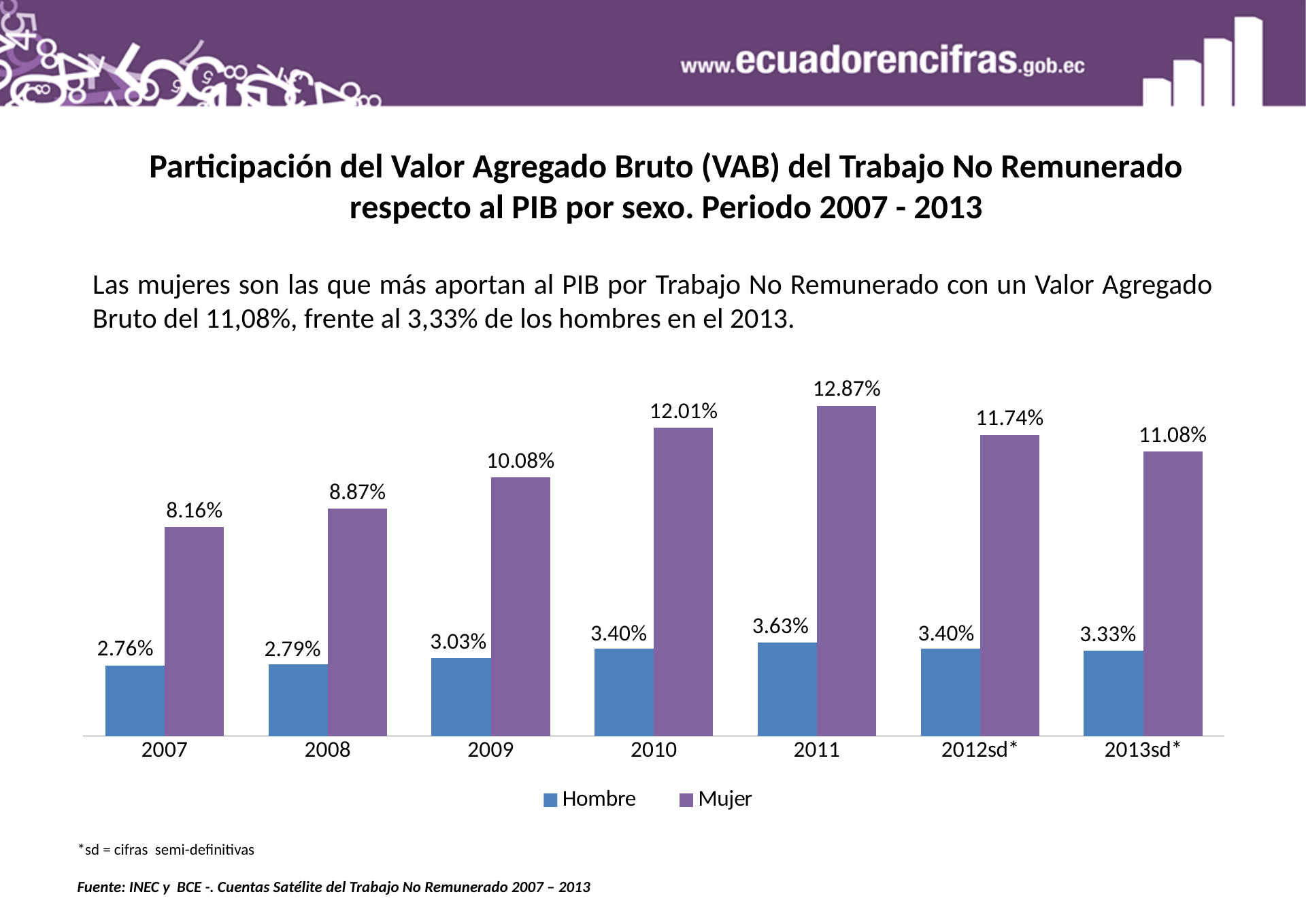

Participación del Valor Agregado Bruto (VAB) del Trabajo No Remunerado respecto al PIB por sexo. Periodo 2007 - 2013
Las mujeres son las que más aportan al PIB por Trabajo No Remunerado con un Valor Agregado Bruto del 11,08%, frente al 3,33% de los hombres en el 2013.

### Chart

| Category | Hombre | Mujer |
|---|---|---|
| 2007 | 0.027575402864547502 | 0.081579716755741 |
| 2008 | 0.0278962515119376 | 0.08869509858185298 |
| 2009 | 0.0302948738418168 | 0.1007962515998561 |
| 2010 | 0.03402966732962534 | 0.12008462265751543 |
| 2011 | 0.03634678674168226 | 0.12874981722237963 |
| 2012sd* | 0.03404991216104574 | 0.11738765457799814 |
| 2013sd* | 0.03332936960841528 | 0.1107954246304741 |
 *sd = cifras  semi-definitivas

 Fuente: INEC y  BCE -. Cuentas Satélite del Trabajo No Remunerado 2007 – 2013

=